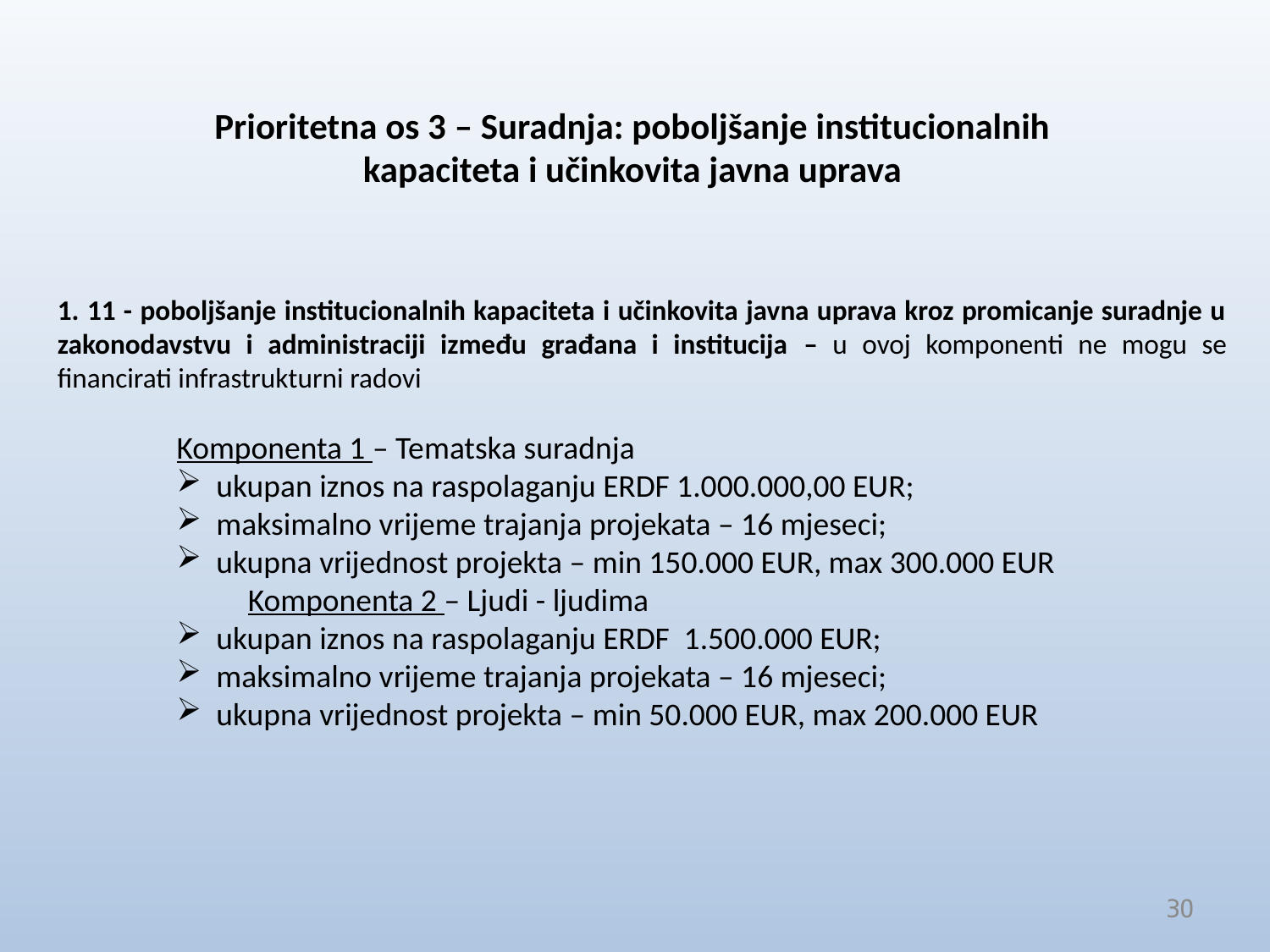

# Prioritetna os 3 – Suradnja: poboljšanje institucionalnih kapaciteta i učinkovita javna uprava
1. 11 - poboljšanje institucionalnih kapaciteta i učinkovita javna uprava kroz promicanje suradnje u zakonodavstvu i administraciji između građana i institucija – u ovoj komponenti ne mogu se financirati infrastrukturni radovi

Komponenta 1 – Tematska suradnja
ukupan iznos na raspolaganju ERDF 1.000.000,00 EUR;
maksimalno vrijeme trajanja projekata – 16 mjeseci;
ukupna vrijednost projekta – min 150.000 EUR, max 300.000 EUR
	Komponenta 2 – Ljudi - ljudima
ukupan iznos na raspolaganju ERDF  1.500.000 EUR;
maksimalno vrijeme trajanja projekata – 16 mjeseci;
ukupna vrijednost projekta – min 50.000 EUR, max 200.000 EUR

30